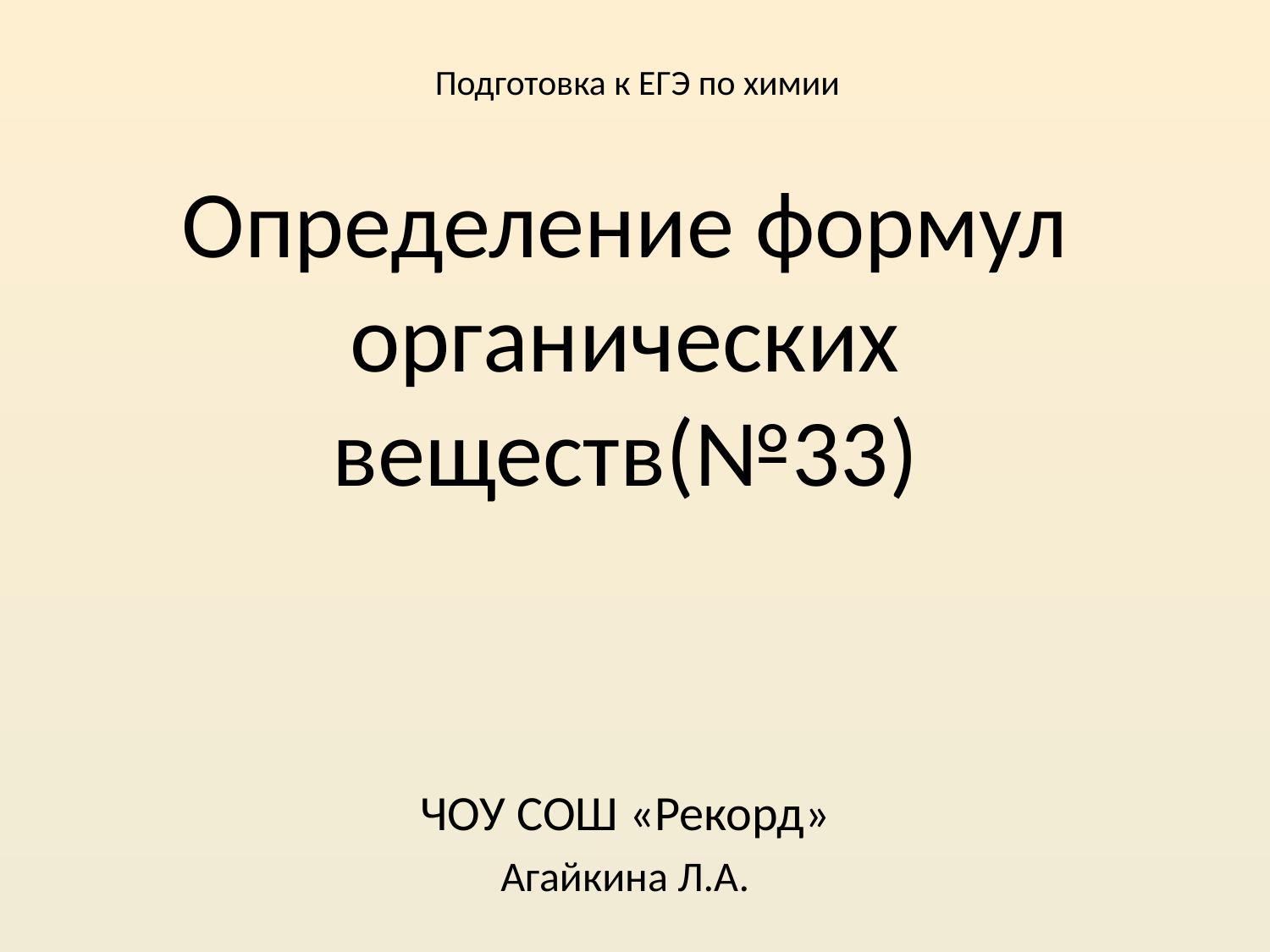

# Подготовка к ЕГЭ по химии
Определение формул органических веществ(№33)

ЧОУ СОШ «Рекорд»
Агайкина Л.А.